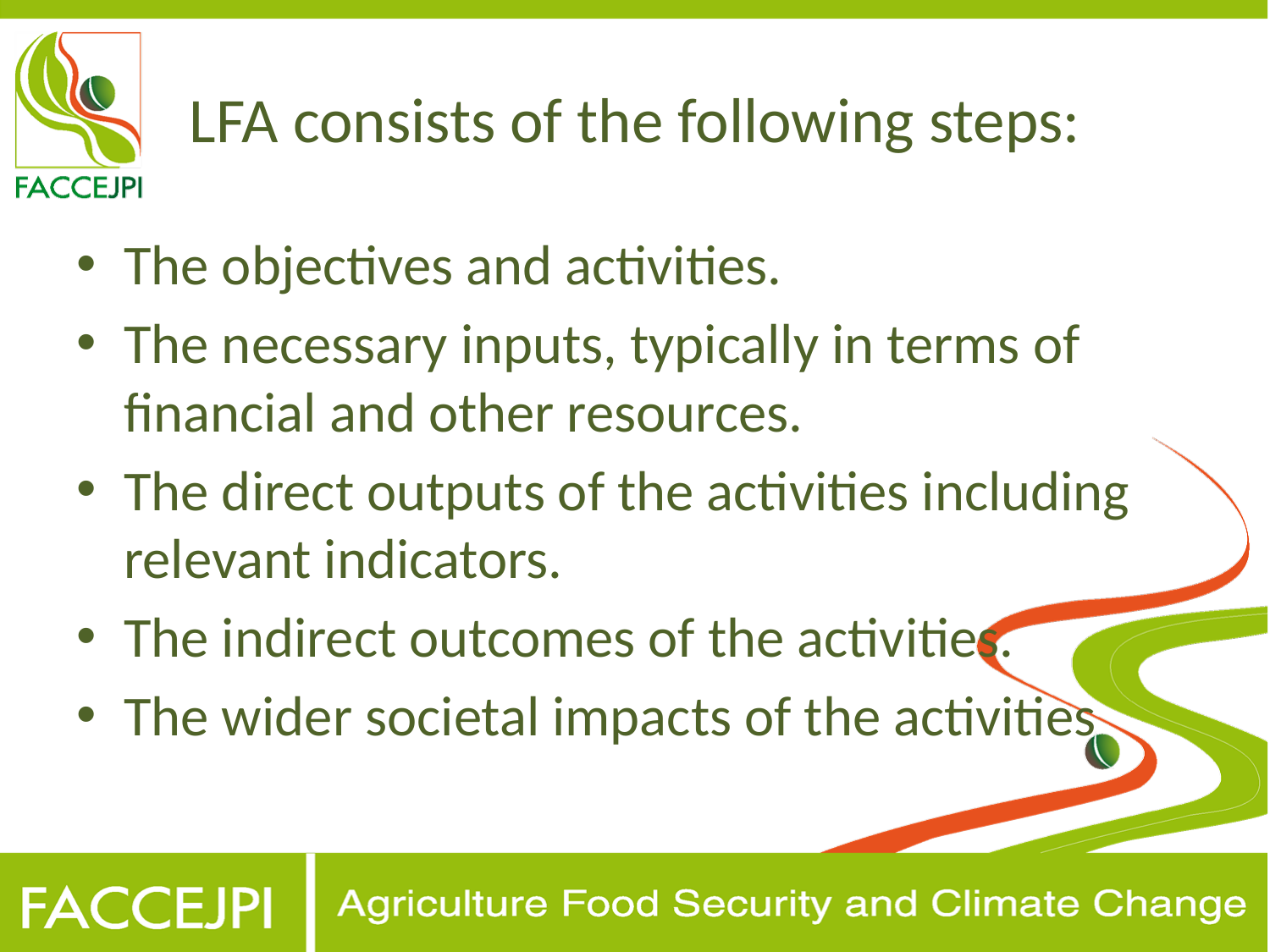

# LFA consists of the following steps:
The objectives and activities.
The necessary inputs, typically in terms of financial and other resources.
The direct outputs of the activities including relevant indicators.
The indirect outcomes of the activities.
The wider societal impacts of the activities